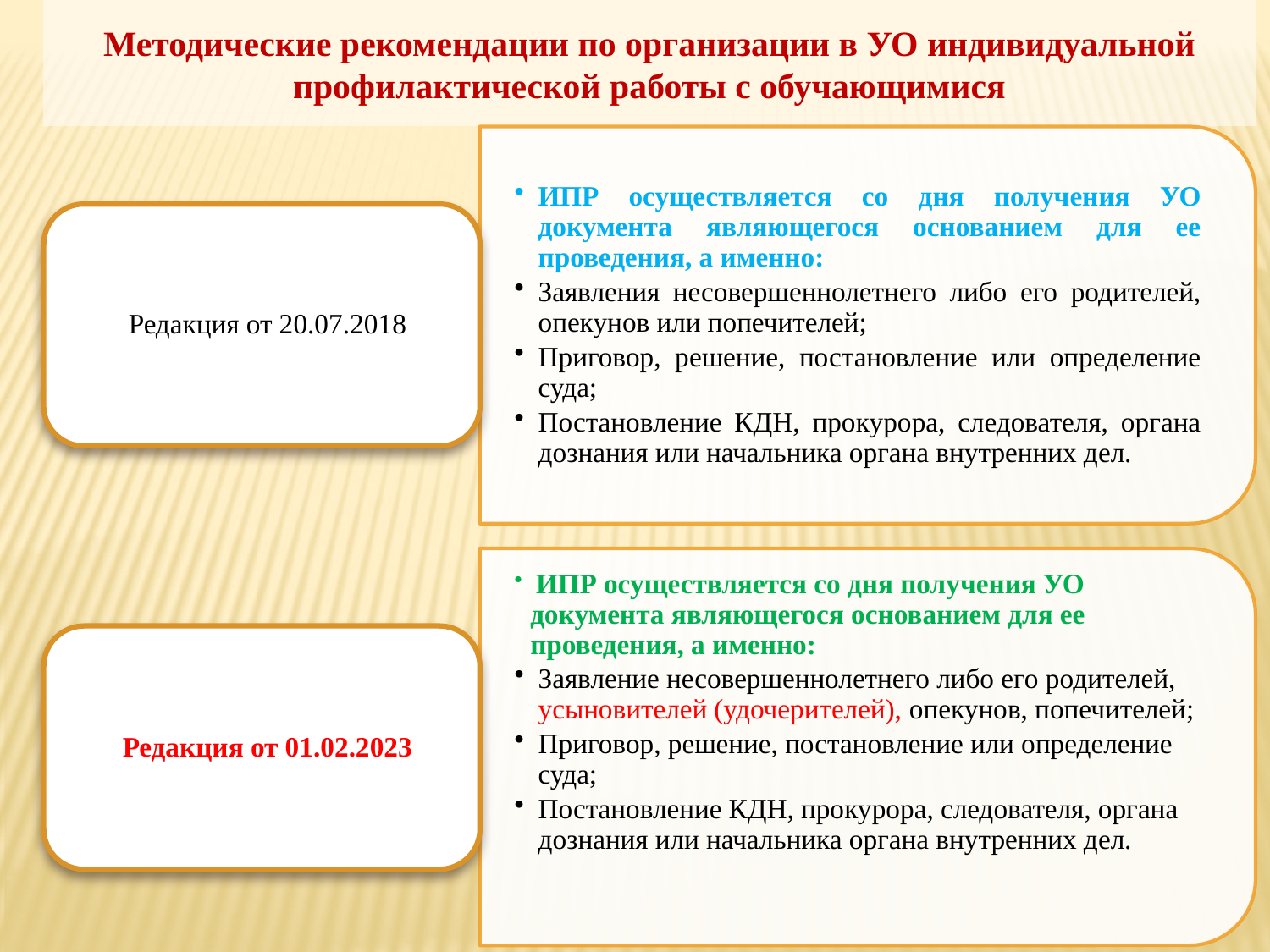

Методические рекомендации по организации в УО индивидуальной профилактической работы с обучающимися
ИПР осуществляется со дня получения УО документа являющегося основанием для ее проведения, а именно:
Заявления несовершеннолетнего либо его родителей, опекунов или попечителей;
Приговор, решение, постановление или определение суда;
Постановление КДН, прокурора, следователя, органа дознания или начальника органа внутренних дел.
Редакция от 20.07.2018
 ИПР осуществляется со дня получения УО документа являющегося основанием для ее проведения, а именно:
Заявление несовершеннолетнего либо его родителей, усыновителей (удочерителей), опекунов, попечителей;
Приговор, решение, постановление или определение суда;
Постановление КДН, прокурора, следователя, органа дознания или начальника органа внутренних дел.

Редакция от 01.02.2023